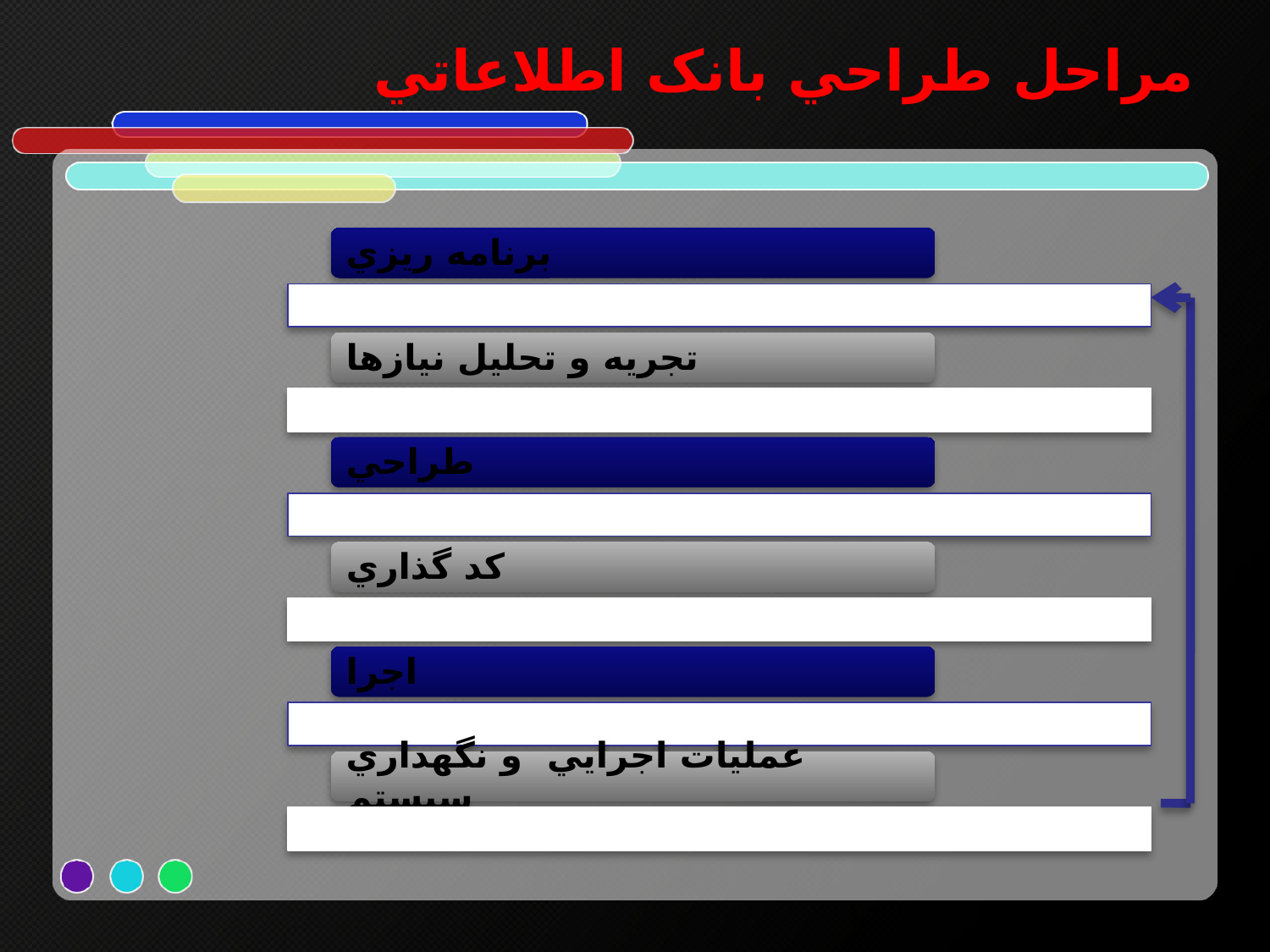

# مراحل طراحي بانک اطلاعاتي
برنامه ريزي
طراحي
عمليات اجرايي  و نگهداري سيستم
کد گذاري
اجرا
تجريه و تحليل نيازها